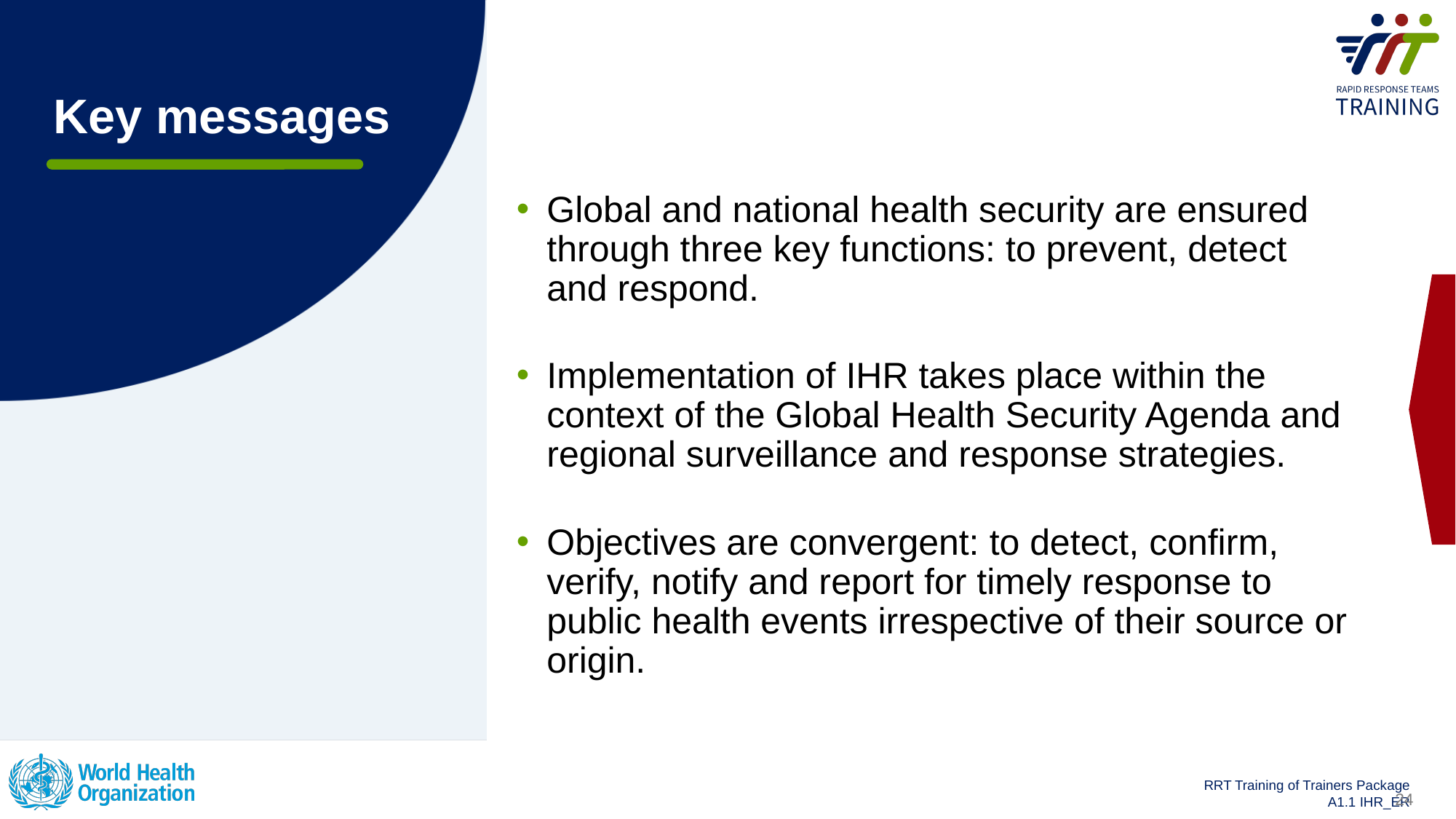

Global and national health security are ensured through three key functions: to prevent, detect and respond.

Implementation of IHR takes place within the context of the Global Health Security Agenda and regional surveillance and response strategies.

Objectives are convergent: to detect, confirm, verify, notify and report for timely response to public health events irrespective of their source or origin.